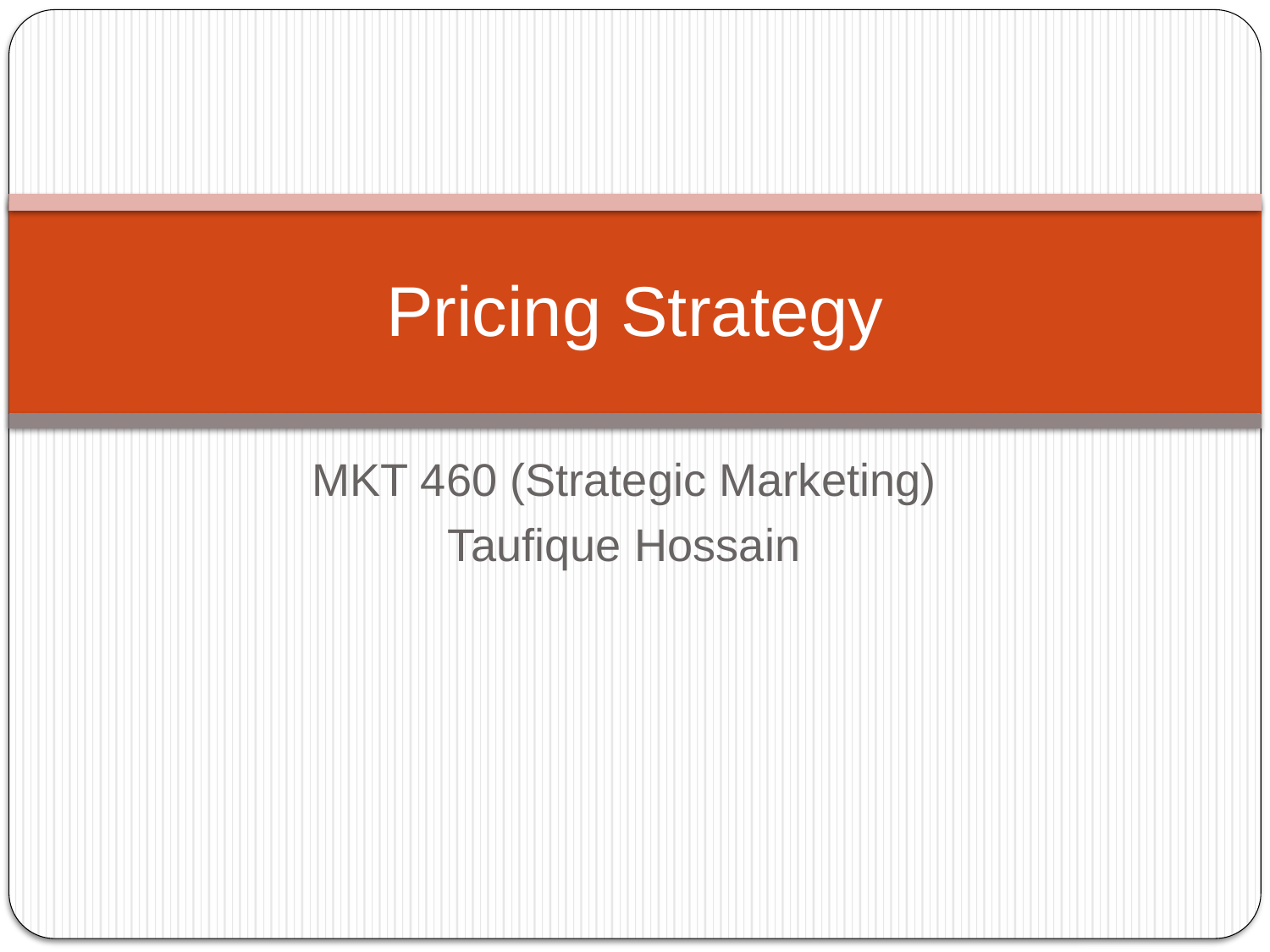

# Pricing Strategy
MKT 460 (Strategic Marketing)
Taufique Hossain